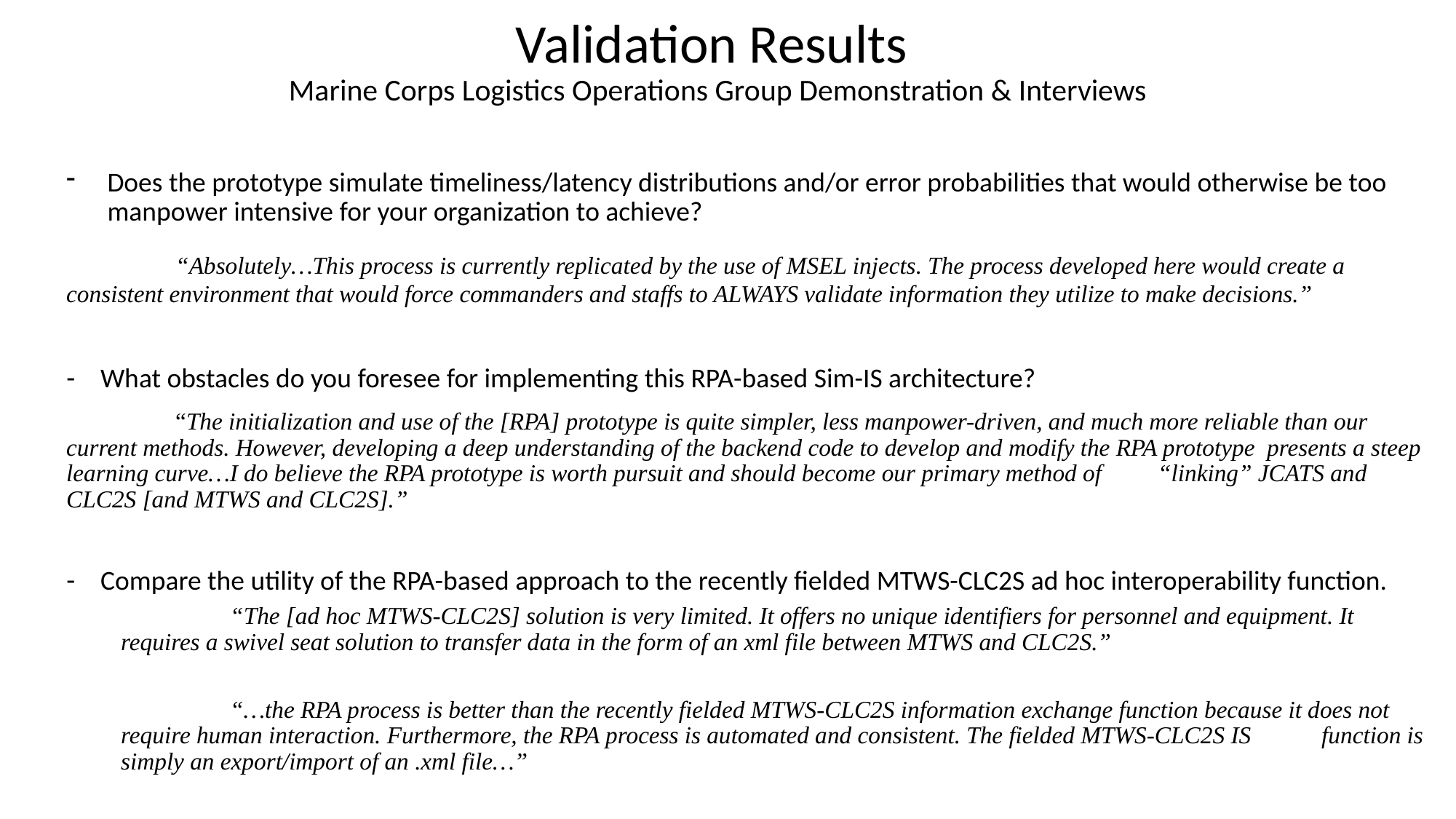

# Validation Results Marine Corps Logistics Operations Group Demonstration & Interviews
Does the prototype simulate timeliness/latency distributions and/or error probabilities that would otherwise be too manpower intensive for your organization to achieve?
	“Absolutely…This process is currently replicated by the use of MSEL injects. The process developed here would create a 	consistent environment that would force commanders and staffs to ALWAYS validate information they utilize to make decisions.”

What obstacles do you foresee for implementing this RPA-based Sim-IS architecture?
	“The initialization and use of the [RPA] prototype is quite simpler, less manpower-driven, and much more reliable than our 	current methods. However, developing a deep understanding of the backend code to develop and modify the RPA prototype 	presents a steep learning curve…I do believe the RPA prototype is worth pursuit and should become our primary method of 	“linking” JCATS and CLC2S [and MTWS and CLC2S].”

Compare the utility of the RPA-based approach to the recently fielded MTWS-CLC2S ad hoc interoperability function.
	“The [ad hoc MTWS-CLC2S] solution is very limited. It offers no unique identifiers for personnel and equipment. It 	requires a swivel seat solution to transfer data in the form of an xml file between MTWS and CLC2S.”

	“…the RPA process is better than the recently fielded MTWS-CLC2S information exchange function because it does not 	require human interaction. Furthermore, the RPA process is automated and consistent. The fielded MTWS-CLC2S IS 	function is simply an export/import of an .xml file…”